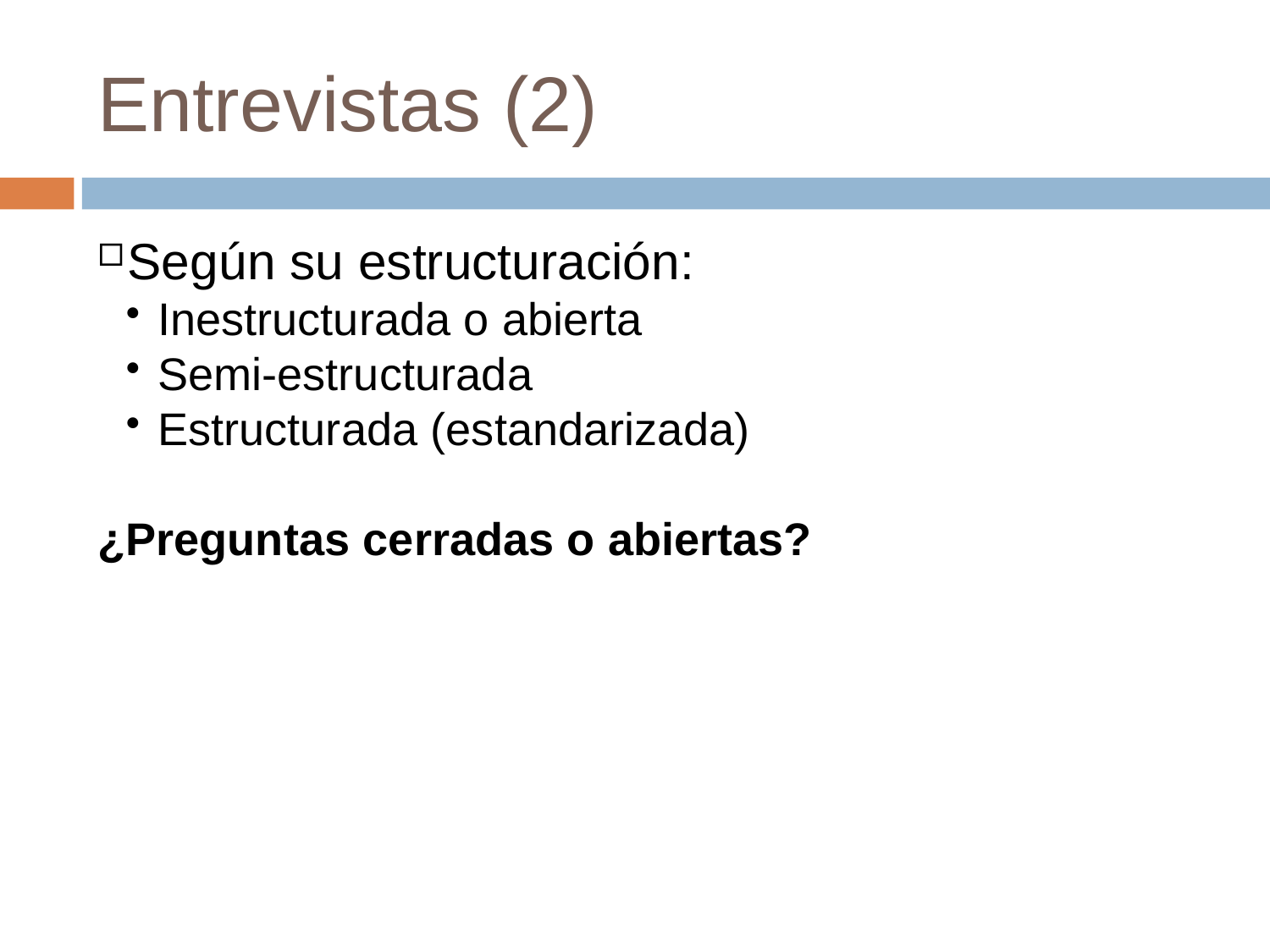

Entrevistas (2)
Según su estructuración:
Inestructurada o abierta
Semi-estructurada
Estructurada (estandarizada)

¿Preguntas cerradas o abiertas?